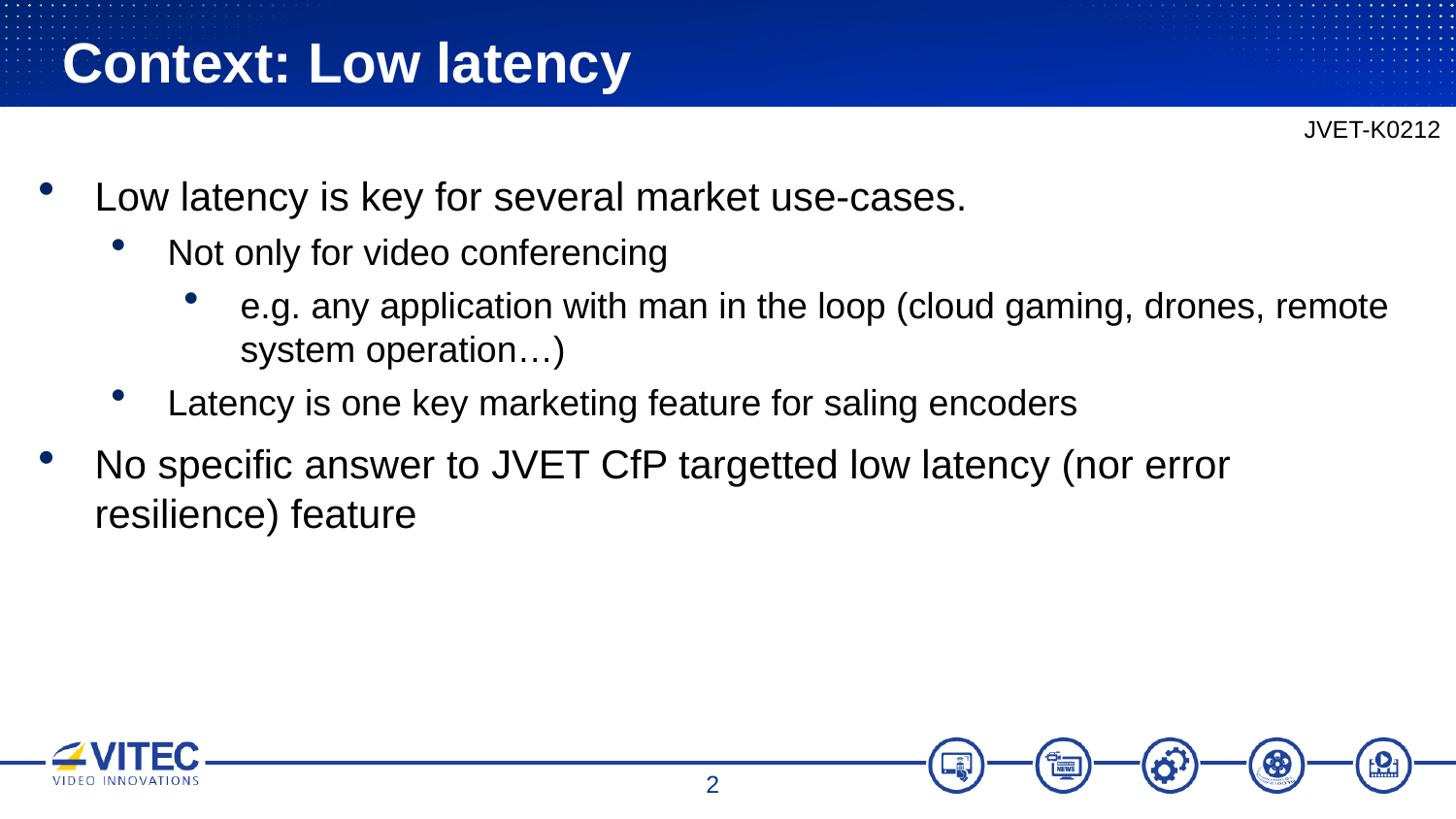

# Context: Low latency
JVET-K0212

Low latency is key for several market use-cases.
Not only for video conferencing
e.g. any application with man in the loop (cloud gaming, drones, remote system operation…)
Latency is one key marketing feature for saling encoders
No specific answer to JVET CfP targetted low latency (nor error resilience) feature

2